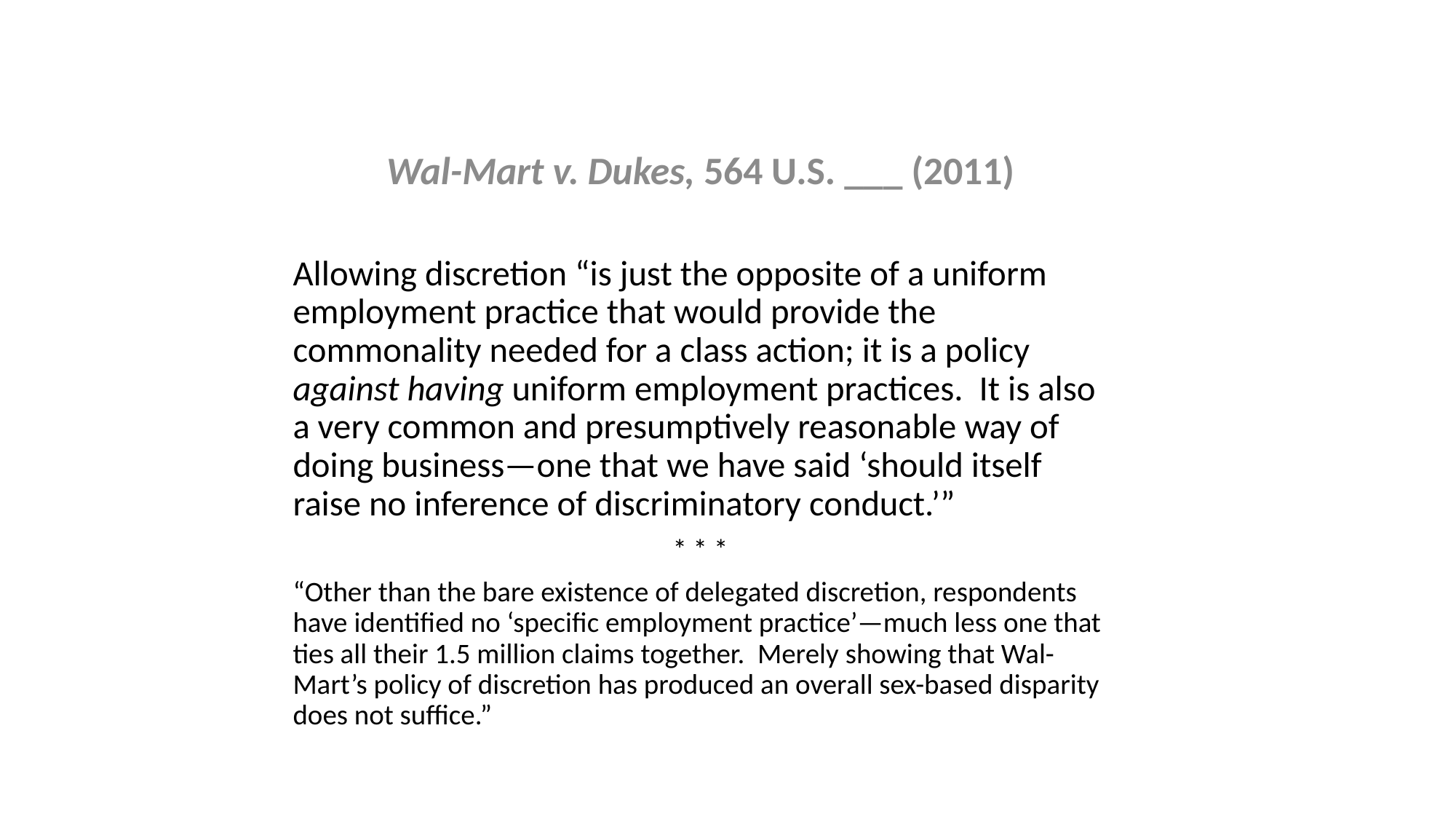

#
Wal-Mart v. Dukes, 564 U.S. ___ (2011)

Allowing discretion “is just the opposite of a uniform employment practice that would provide the commonality needed for a class action; it is a policy against having uniform employment practices.  It is also a very common and presumptively reasonable way of doing business—one that we have said ‘should itself raise no inference of discriminatory conduct.’”
* * *
“Other than the bare existence of delegated discretion, respondents have identified no ‘specific employment practice’—much less one that ties all their 1.5 million claims together.  Merely showing that Wal-Mart’s policy of discretion has produced an overall sex-based disparity does not suffice.”